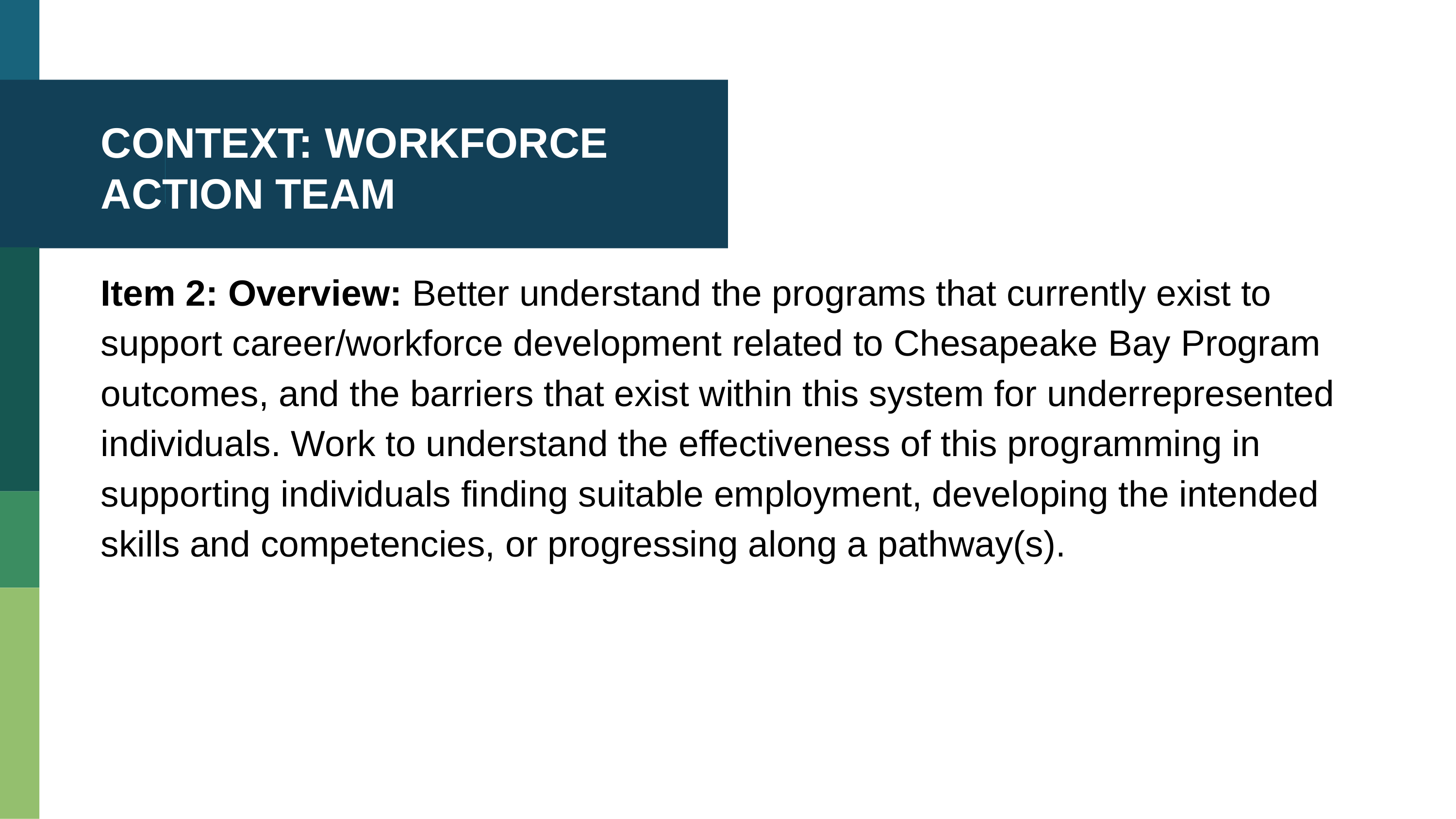

# CONTEXT: WORKFORCE ACTION TEAM
Item 2: Overview: Better understand the programs that currently exist to support career/workforce development related to Chesapeake Bay Program outcomes, and the barriers that exist within this system for underrepresented individuals. Work to understand the effectiveness of this programming in supporting individuals finding suitable employment, developing the intended skills and competencies, or progressing along a pathway(s).